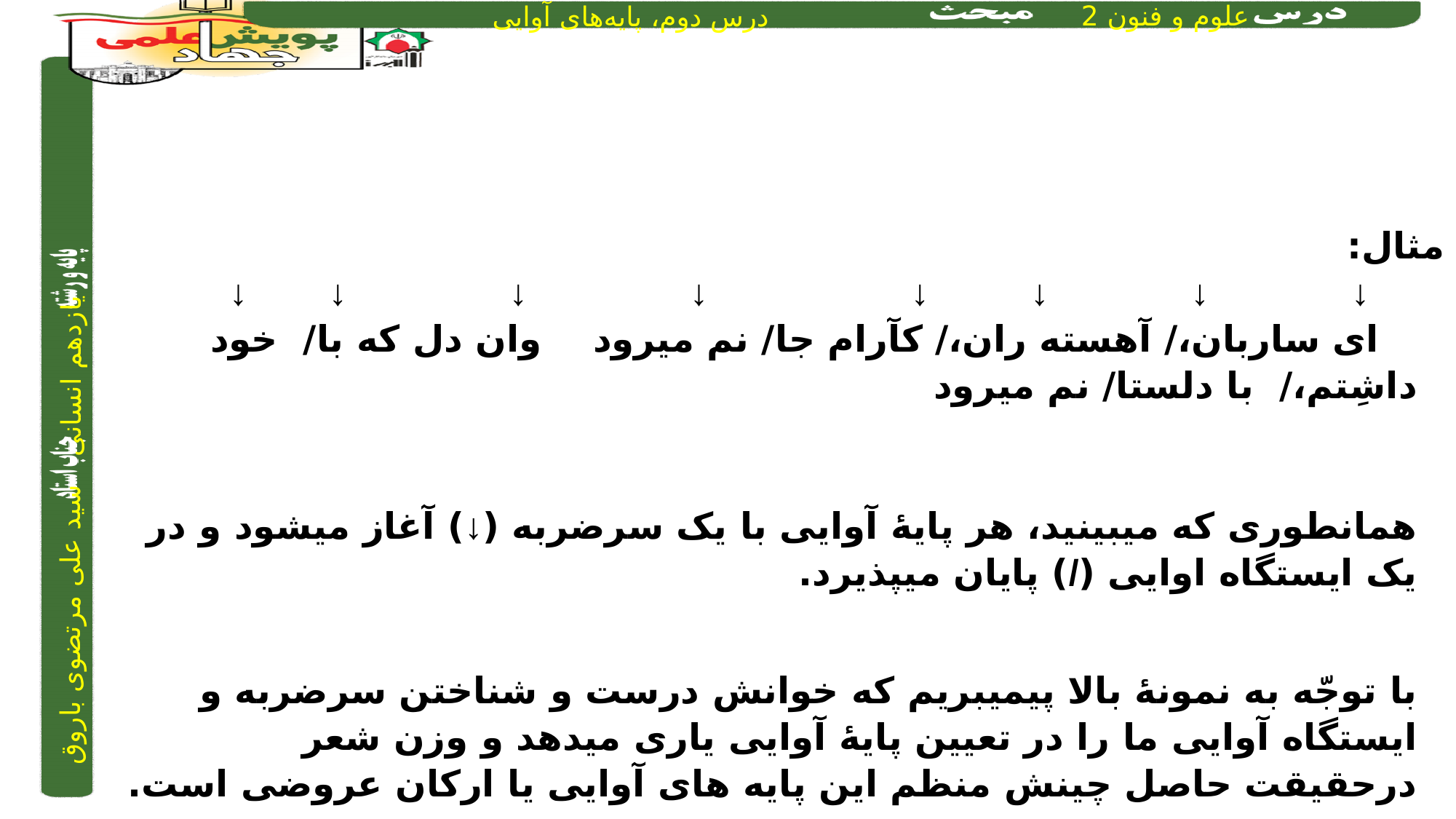

مثال:
       ↓              ↓              ↓          ↓                    ↓                ↓                ↓        ↓
   ای ساربان،/ آهسته ران،/ کآرام جا/ نم می­رود	    وان دل که با/  خود داشِتم،/  با دلستا/ نم می­رود

همانطوری که می­بینید، هر پایۀ آوایی با یک سرضربه (↓) آغاز می­شود و در یک ایستگاه اوایی (/) پایان می­پذیرد.

با توجّه به نمونۀ بالا پی­می­بریم که خوانش درست و شناختن سرضربه و ایستگاه آوایی ما را در تعیین پایۀ آوایی یاری می­دهد و وزن شعر درحقیقت حاصل چینش منظم این پایه های آوایی یا ارکان عروضی است.